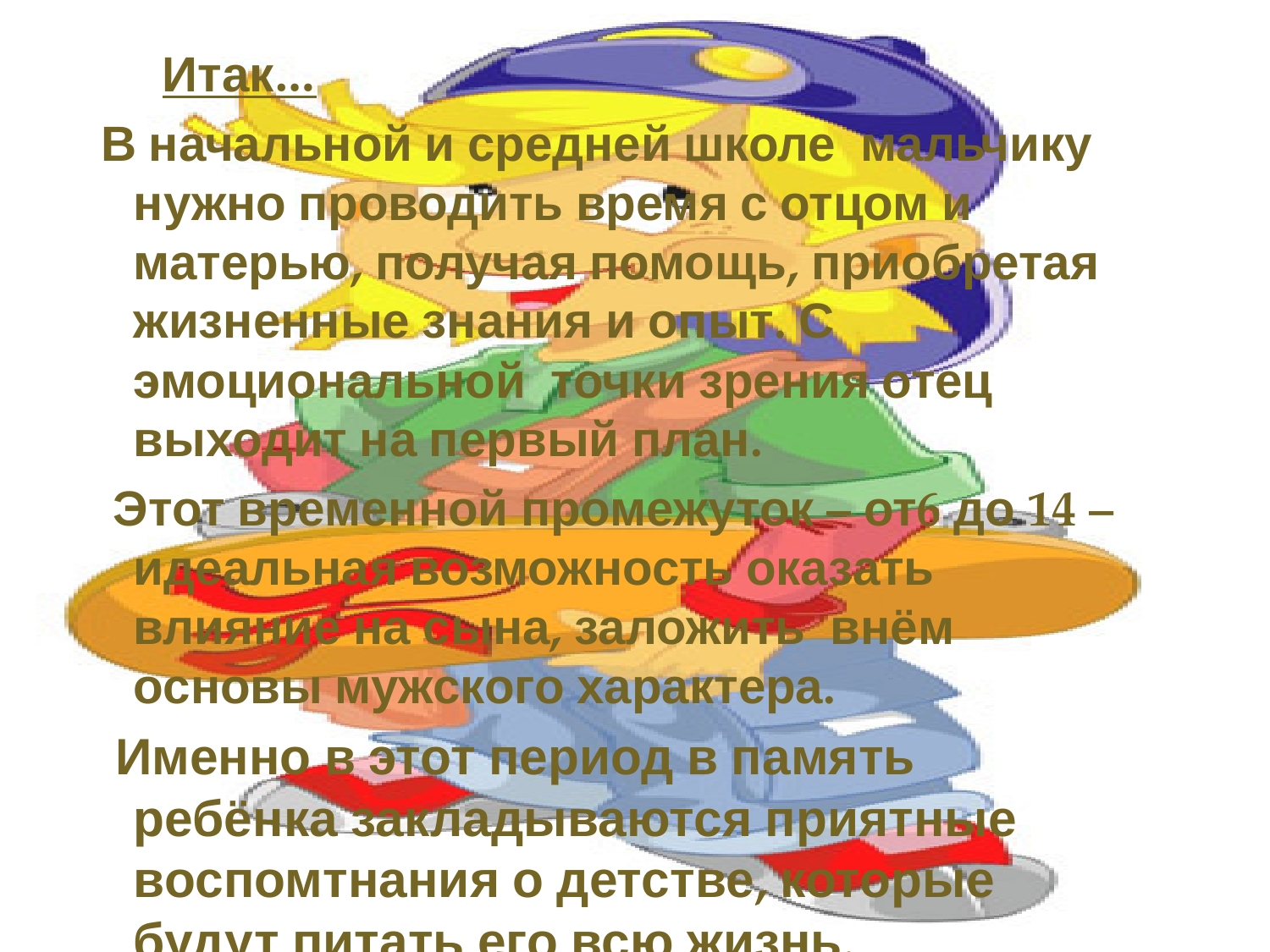

Итак…
  В начальной и средней школе  мальчику нужно проводить время с отцом и матерью, получая помощь, приобретая жизненные знания и опыт. С эмоциональной  точки зрения отец выходит на первый план.
   Этот временной промежуток – от6 до 14 – идеальная возможность оказать влияние на сына, заложить  внём основы мужского характера.
   Именно в этот период в память ребёнка закладываются приятные воспомтнания о детстве, которые будут питать его всю жизнь.
#